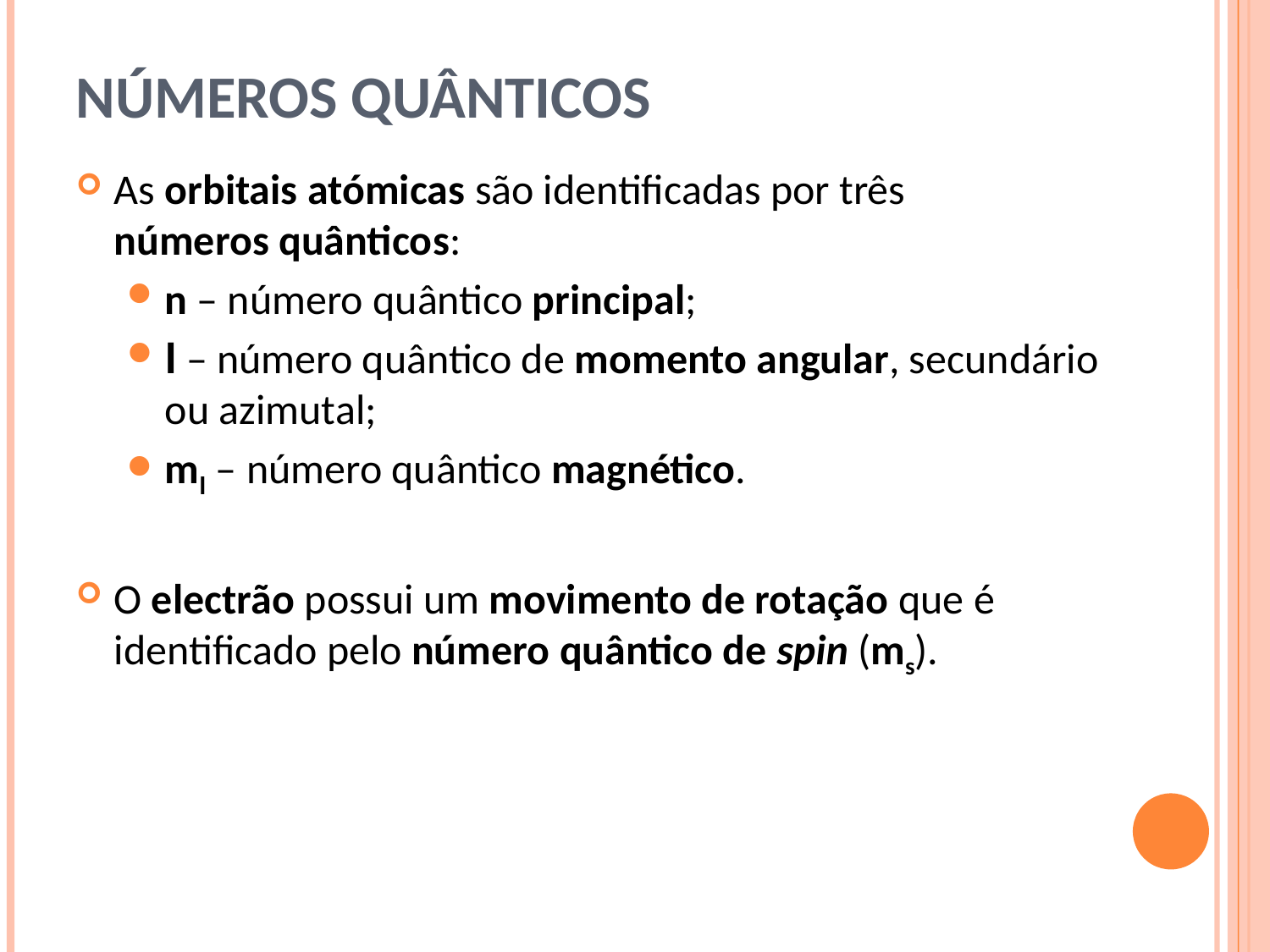

# Números quânticos
As orbitais atómicas são identificadas por três
números quânticos:
n – número quântico principal;
l – número quântico de momento angular, secundário
ou azimutal;
ml – número quântico magnético.

O electrão possui um movimento de rotação que é identificado pelo número quântico de spin (ms).